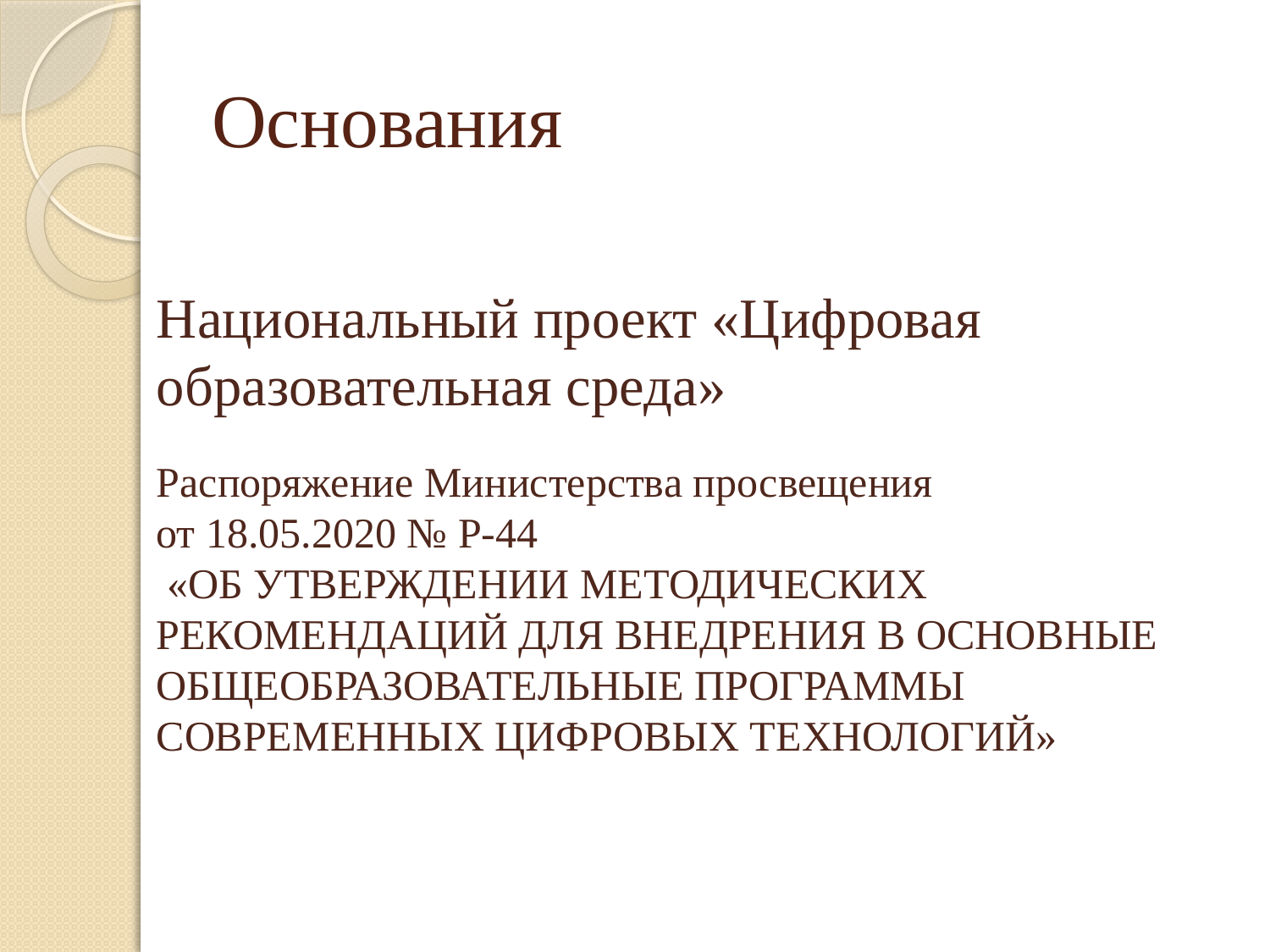

# Основания
Национальный проект «Цифровая образовательная среда»

Распоряжение Министерства просвещения
от 18.05.2020 № Р-44
 «ОБ УТВЕРЖДЕНИИ МЕТОДИЧЕСКИХ РЕКОМЕНДАЦИЙ ДЛЯ ВНЕДРЕНИЯ В ОСНОВНЫЕ ОБЩЕОБРАЗОВАТЕЛЬНЫЕ ПРОГРАММЫ СОВРЕМЕННЫХ ЦИФРОВЫХ ТЕХНОЛОГИЙ»